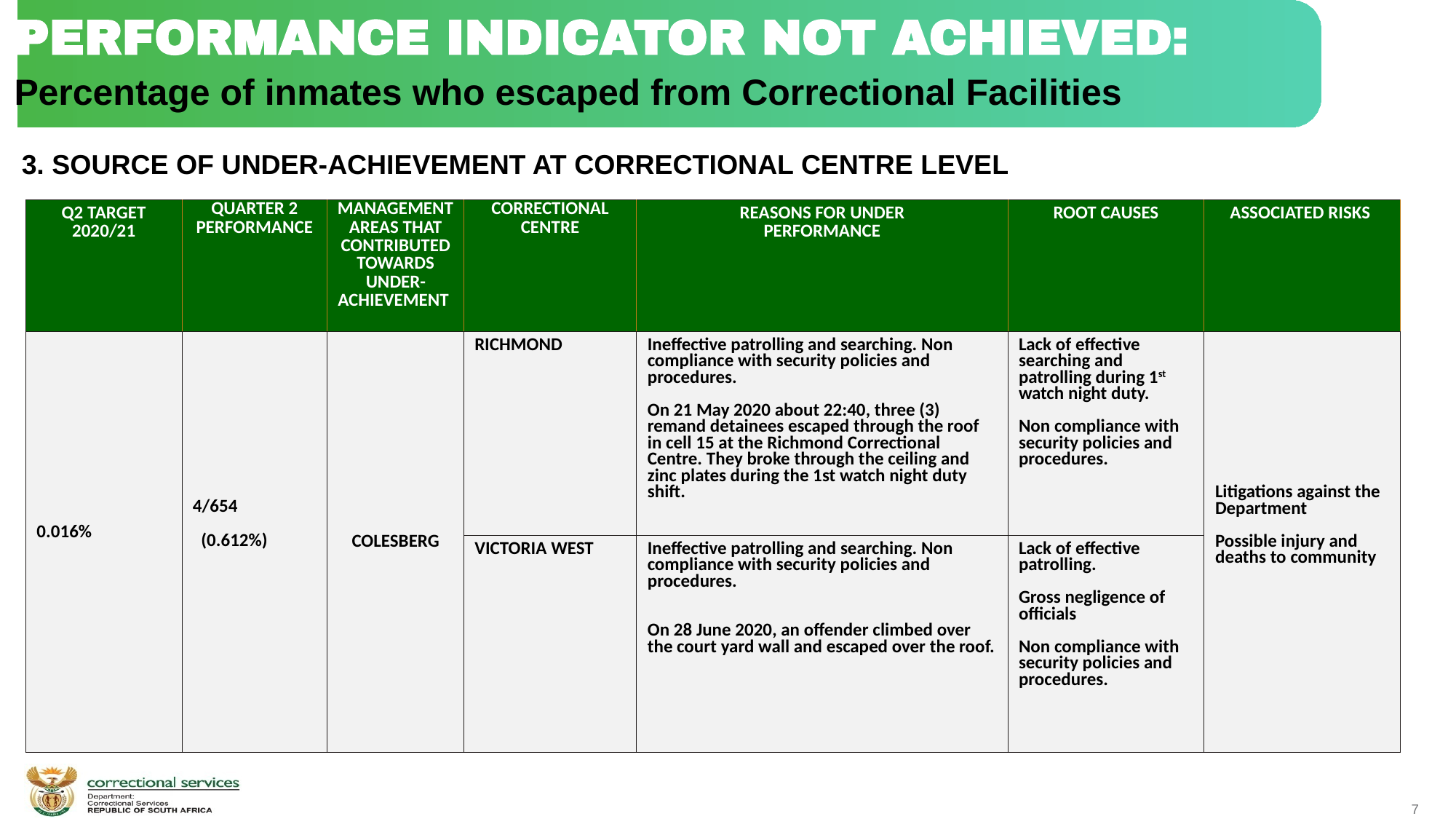

PERFORMANCE INDICATOR NOT ACHIEVED:
Percentage of inmates who escaped from Correctional Facilities

     3. SOURCE OF UNDER-ACHIEVEMENT AT CORRECTIONAL CENTRE LEVEL
| Q2 TARGET 2020/21 | QUARTER 2 PERFORMANCE | MANAGEMENT AREAS THAT CONTRIBUTED TOWARDS UNDER-ACHIEVEMENT | CORRECTIONAL CENTRE | REASONS FOR UNDER PERFORMANCE | ROOT CAUSES | ASSOCIATED RISKS |
| --- | --- | --- | --- | --- | --- | --- |
| 0.016% | 4/654 (0.612%) | COLESBERG | RICHMOND | Ineffective patrolling and searching. Non compliance with security policies and procedures. On 21 May 2020 about 22:40, three (3) remand detainees escaped through the roof in cell 15 at the Richmond Correctional Centre. They broke through the ceiling and zinc plates during the 1st watch night duty shift. | Lack of effective searching and patrolling during 1st watch night duty. Non compliance with security policies and procedures. | Litigations against the Department Possible injury and deaths to community |
|  |  |  | VICTORIA WEST | Ineffective patrolling and searching. Non compliance with security policies and procedures. On 28 June 2020, an offender climbed over the court yard wall and escaped over the roof. | Lack of effective patrolling. Gross negligence of officials Non compliance with security policies and procedures. |  |